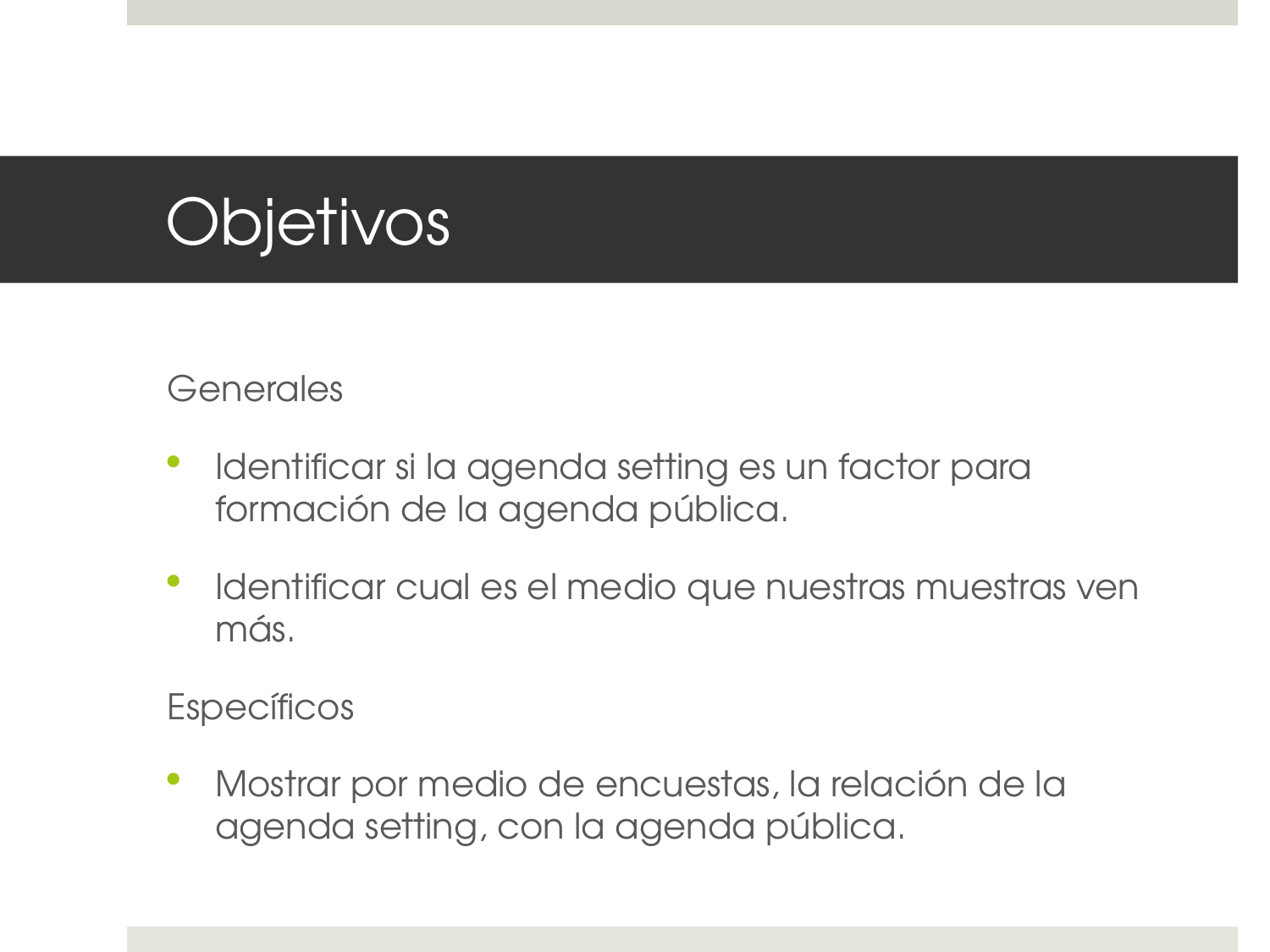

# Objetivos
Generales
Identificar si la agenda setting es un factor para formación de la agenda pública.
Identificar cual es el medio que nuestras muestras ven más.
Específicos
Mostrar por medio de encuestas, la relación de la agenda setting, con la agenda pública.